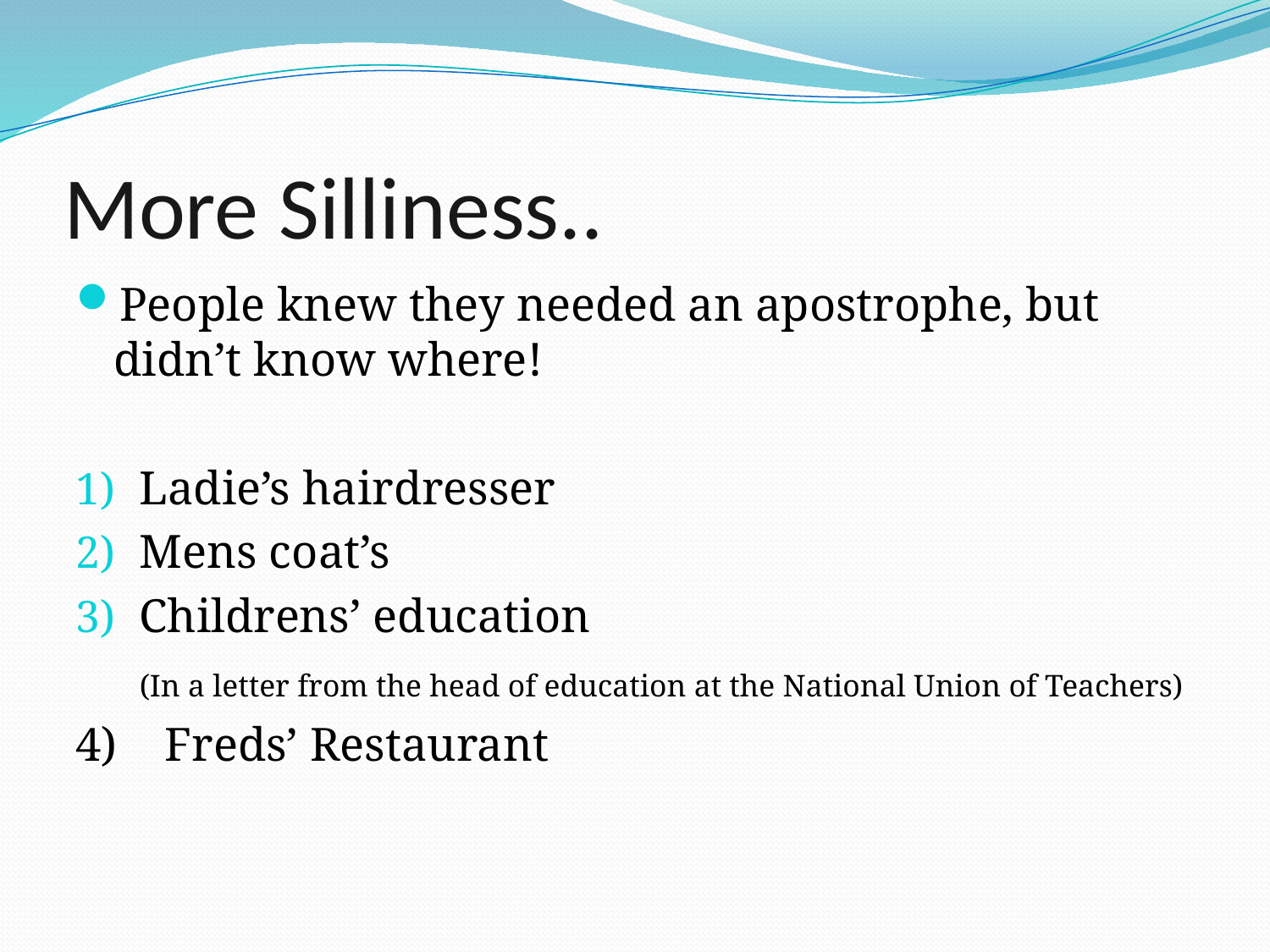

# More Silliness..
People knew they needed an apostrophe, but didn’t know where!

Ladie’s hairdresser
Mens coat’s
Childrens’ education
	(In a letter from the head of education at the National Union of Teachers)
4)    Freds’ Restaurant